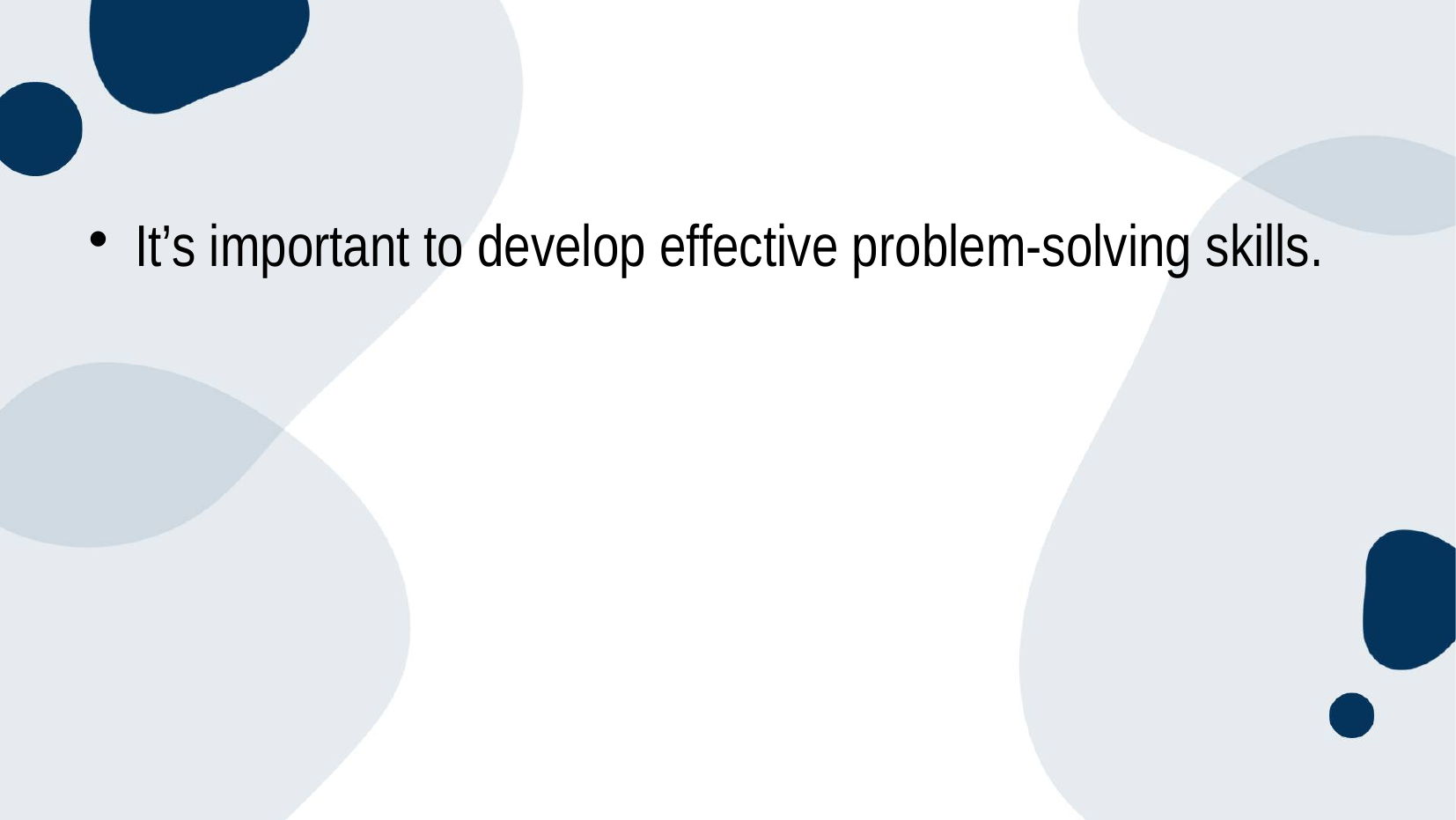

#
It’s important to develop effective problem-solving skills.